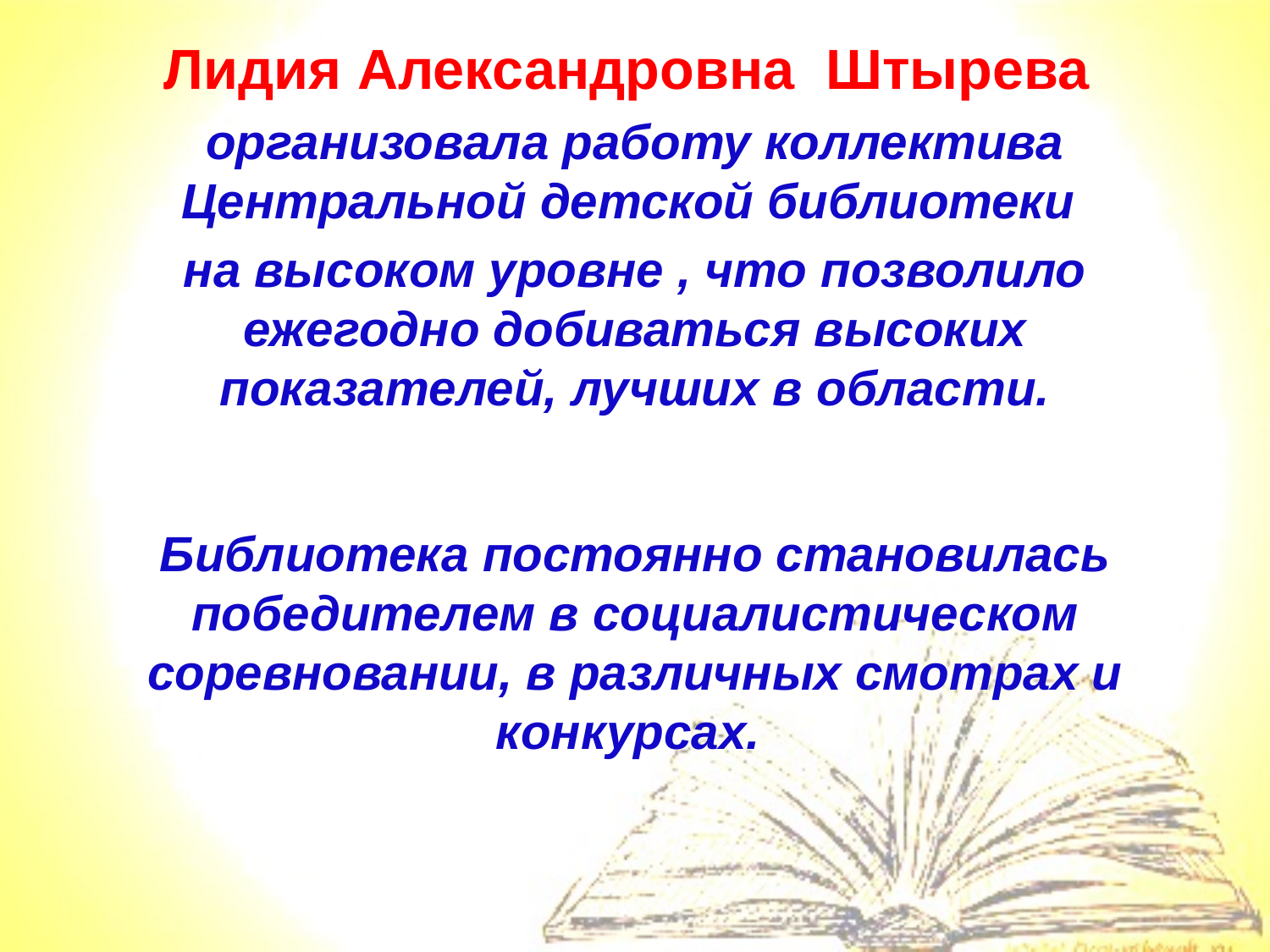

Лидия Александровна  Штырева
организовала работу коллектива Центральной детской библиотеки
на высоком уровне , что позволило ежегодно добиваться высоких показателей, лучших в области.

Библиотека постоянно становилась победителем в социалистическом соревновании, в различных смотрах и конкурсах.